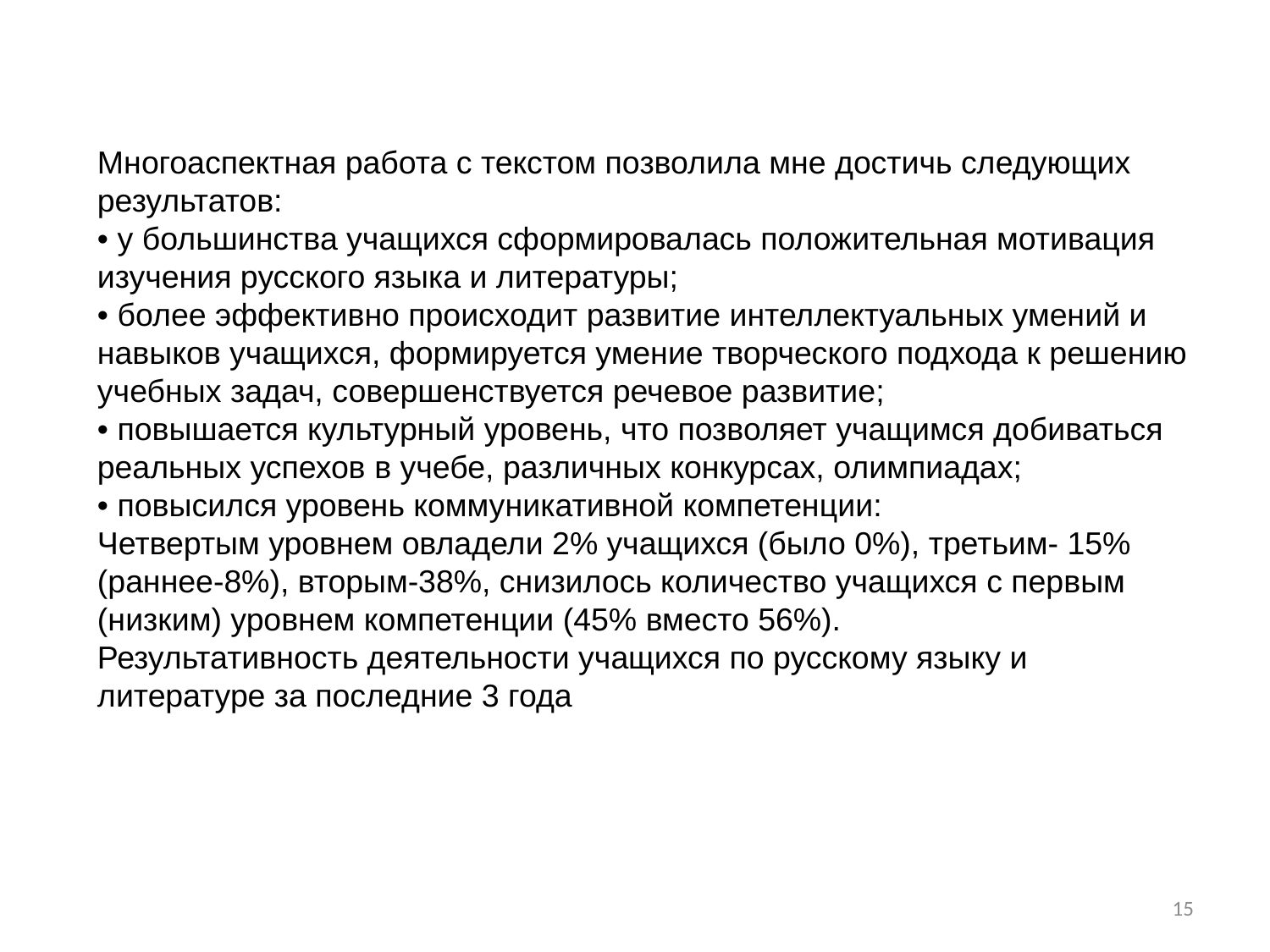

Многоаспектная работа с текстом позволила мне достичь следующих результатов: 
• у большинства учащихся сформировалась положительная мотивация изучения русского языка и литературы; 
• более эффективно происходит развитие интеллектуальных умений и навыков учащихся, формируется умение творческого подхода к решению учебных задач, совершенствуется речевое развитие; 
• повышается культурный уровень, что позволяет учащимся добиваться реальных успехов в учебе, различных конкурсах, олимпиадах; 
• повысился уровень коммуникативной компетенции: 
Четвертым уровнем овладели 2% учащихся (было 0%), третьим- 15% (раннее-8%), вторым-38%, снизилось количество учащихся с первым (низким) уровнем компетенции (45% вместо 56%). 
Результативность деятельности учащихся по русскому языку и литературе за последние 3 года
15